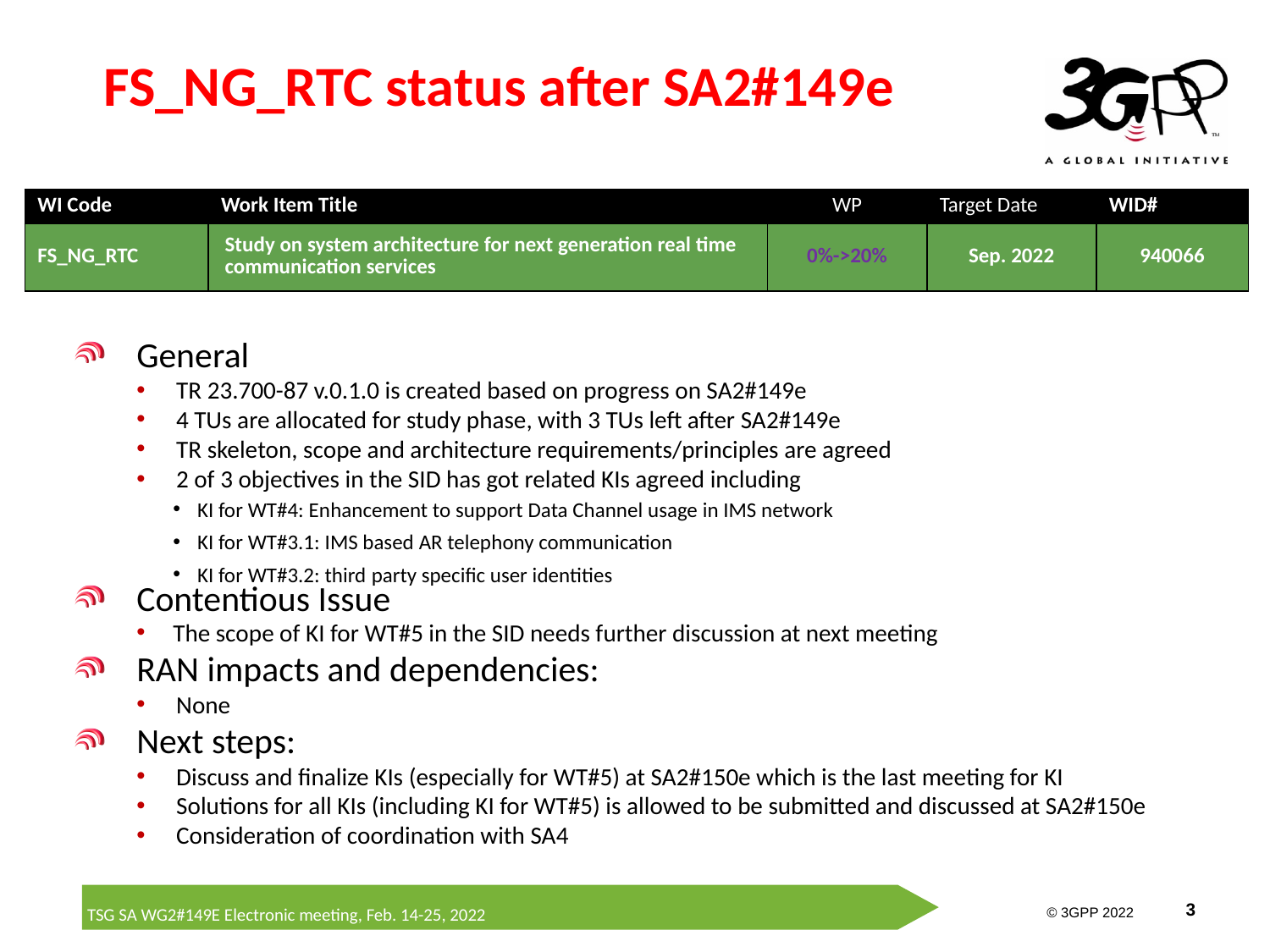

# FS_NG_RTC status after SA2#149e
| WI Code | Work Item Title | WP | Target Date | WID# |
| --- | --- | --- | --- | --- |
| FS\_NG\_RTC | Study on system architecture for next generation real time communication services | 0%->20% | Sep. 2022 | 940066 |
General
TR 23.700-87 v.0.1.0 is created based on progress on SA2#149e
4 TUs are allocated for study phase, with 3 TUs left after SA2#149e
TR skeleton, scope and architecture requirements/principles are agreed
2 of 3 objectives in the SID has got related KIs agreed including
KI for WT#4: Enhancement to support Data Channel usage in IMS network
KI for WT#3.1: IMS based AR telephony communication
KI for WT#3.2: third party specific user identities
Contentious Issue
The scope of KI for WT#5 in the SID needs further discussion at next meeting
RAN impacts and dependencies:
None
Next steps:
Discuss and finalize KIs (especially for WT#5) at SA2#150e which is the last meeting for KI
Solutions for all KIs (including KI for WT#5) is allowed to be submitted and discussed at SA2#150e
Consideration of coordination with SA4